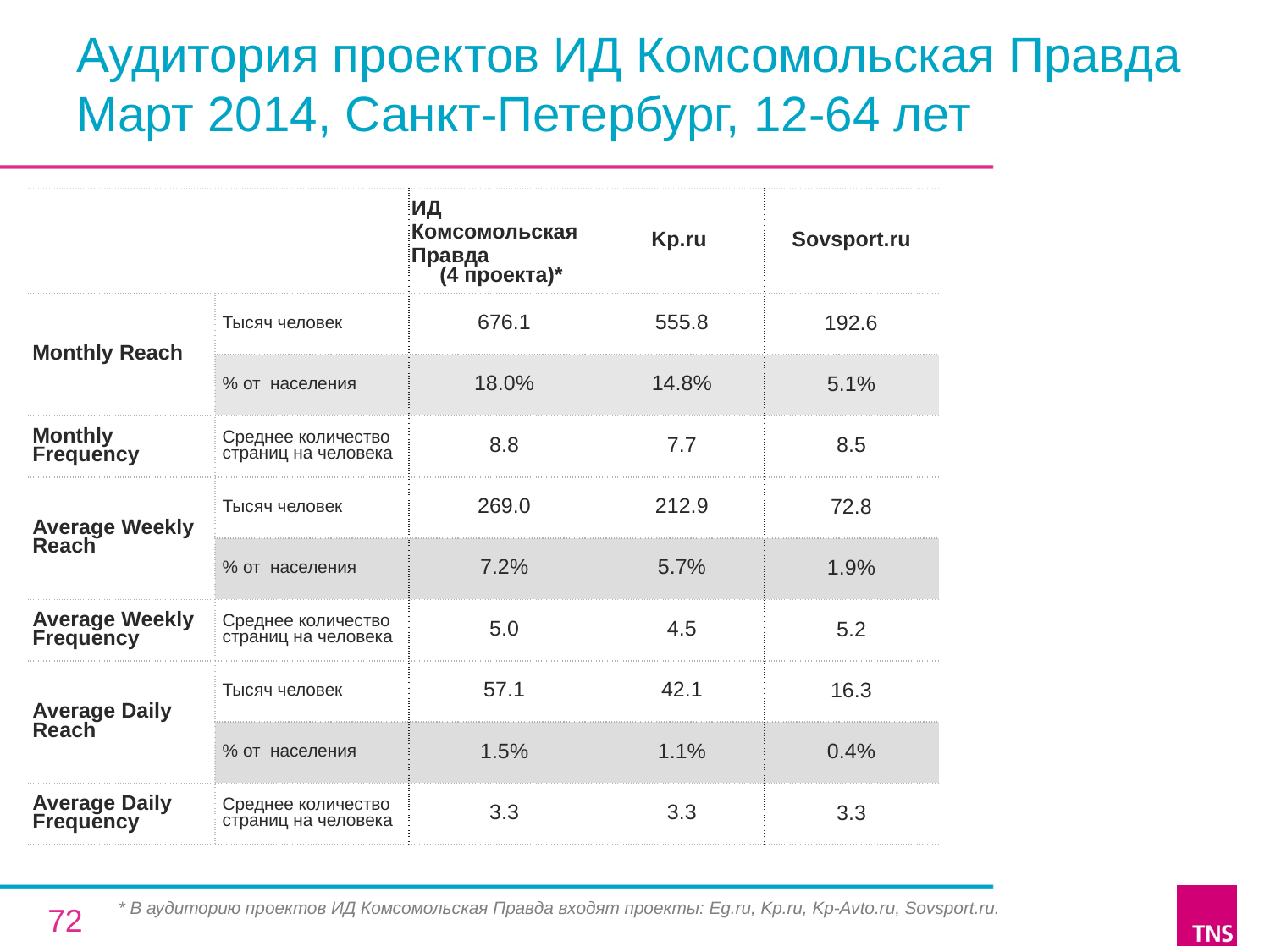

# Аудитория проектов ИД Комсомольская Правда Март 2014, Санкт-Петербург, 12-64 лет
|  |  | ИД Комсомольская Правда (4 проекта)\* | Kp.ru | Sovsport.ru |
| --- | --- | --- | --- | --- |
| Monthly Reach | Тысяч человек | 676.1 | 555.8 | 192.6 |
|  | % от населения | 18.0% | 14.8% | 5.1% |
| Monthly Frequency | Среднее количество страниц на человека | 8.8 | 7.7 | 8.5 |
| Average Weekly Reach | Тысяч человек | 269.0 | 212.9 | 72.8 |
|  | % от населения | 7.2% | 5.7% | 1.9% |
| Average Weekly Frequency | Среднее количество страниц на человека | 5.0 | 4.5 | 5.2 |
| Average Daily Reach | Тысяч человек | 57.1 | 42.1 | 16.3 |
|  | % от населения | 1.5% | 1.1% | 0.4% |
| Average Daily Frequency | Среднее количество страниц на человека | 3.3 | 3.3 | 3.3 |
* В аудиторию проектов ИД Комсомольская Правда входят проекты: Eg.ru, Kp.ru, Kp-Avto.ru, Sovsport.ru.
72